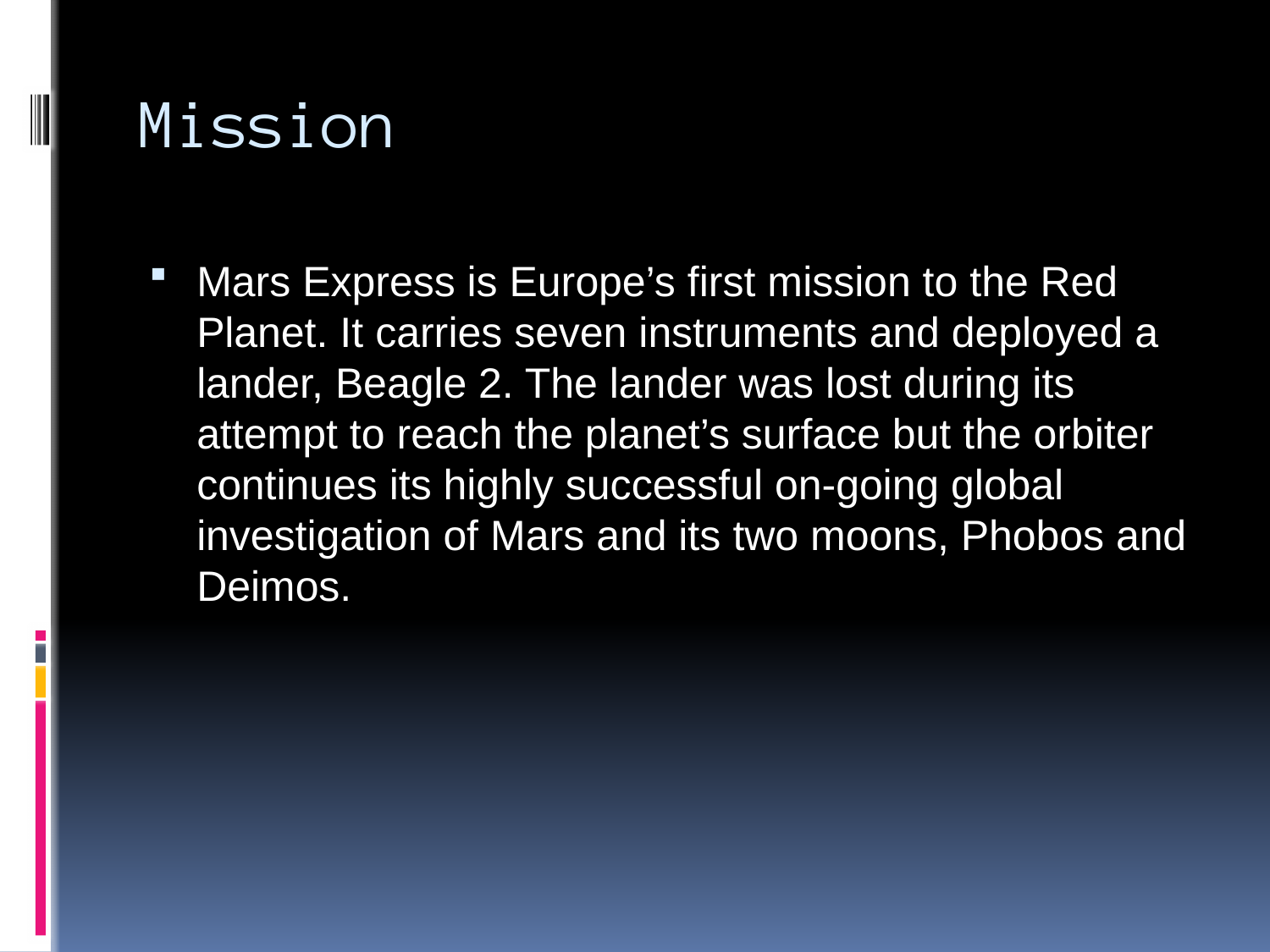

# Mission
Mars Express is Europe’s first mission to the Red Planet. It carries seven instruments and deployed a lander, Beagle 2. The lander was lost during its attempt to reach the planet’s surface but the orbiter continues its highly successful on-going global investigation of Mars and its two moons, Phobos and Deimos.